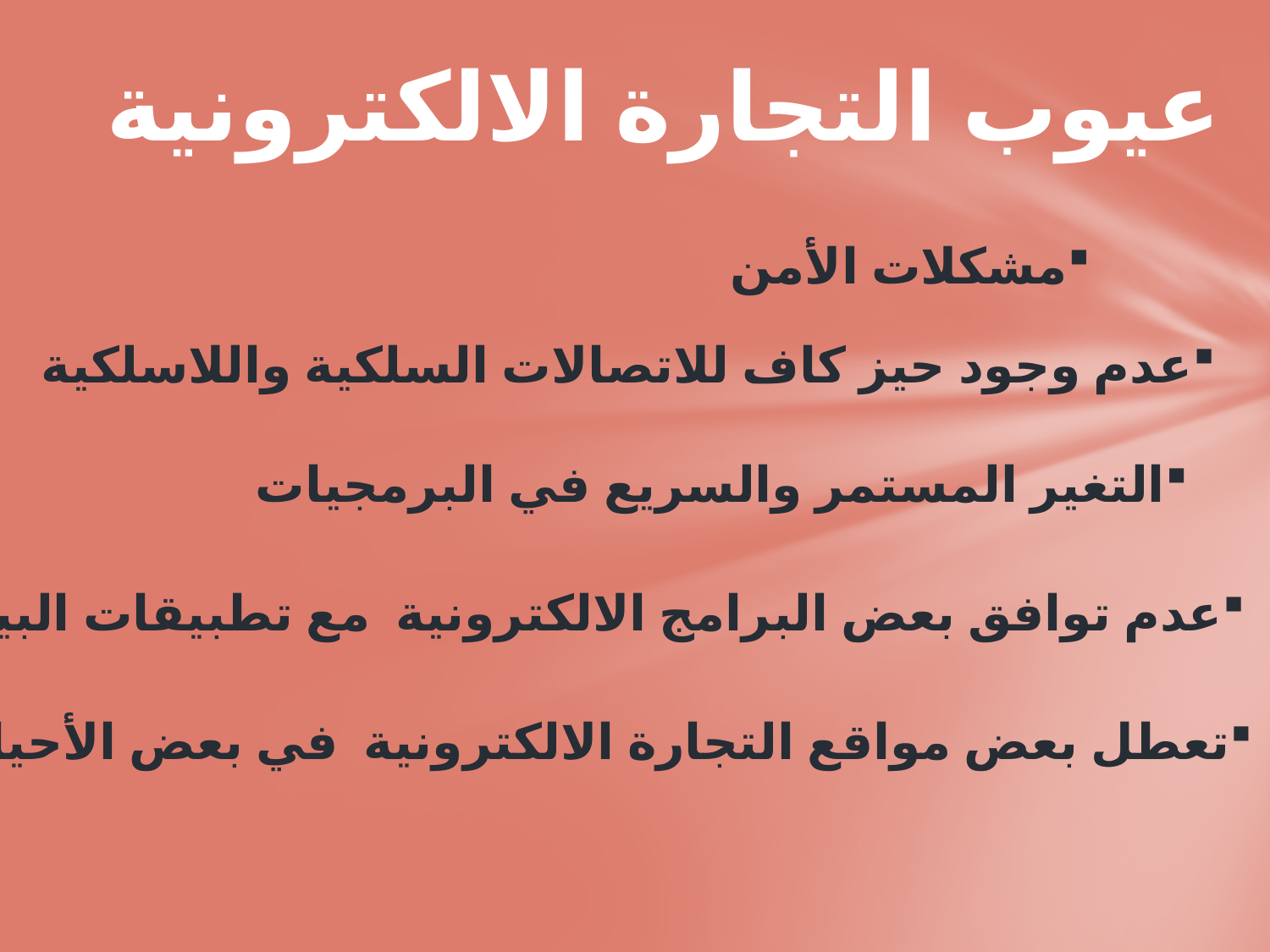

عيوب التجارة الالكترونية
مشكلات الأمن
عدم وجود حيز كاف للاتصالات السلكية واللاسلكية
التغير المستمر والسريع في البرمجيات
عدم توافق بعض البرامج الالكترونية  مع تطبيقات البيانات
تعطل بعض مواقع التجارة الالكترونية  في بعض الأحيان